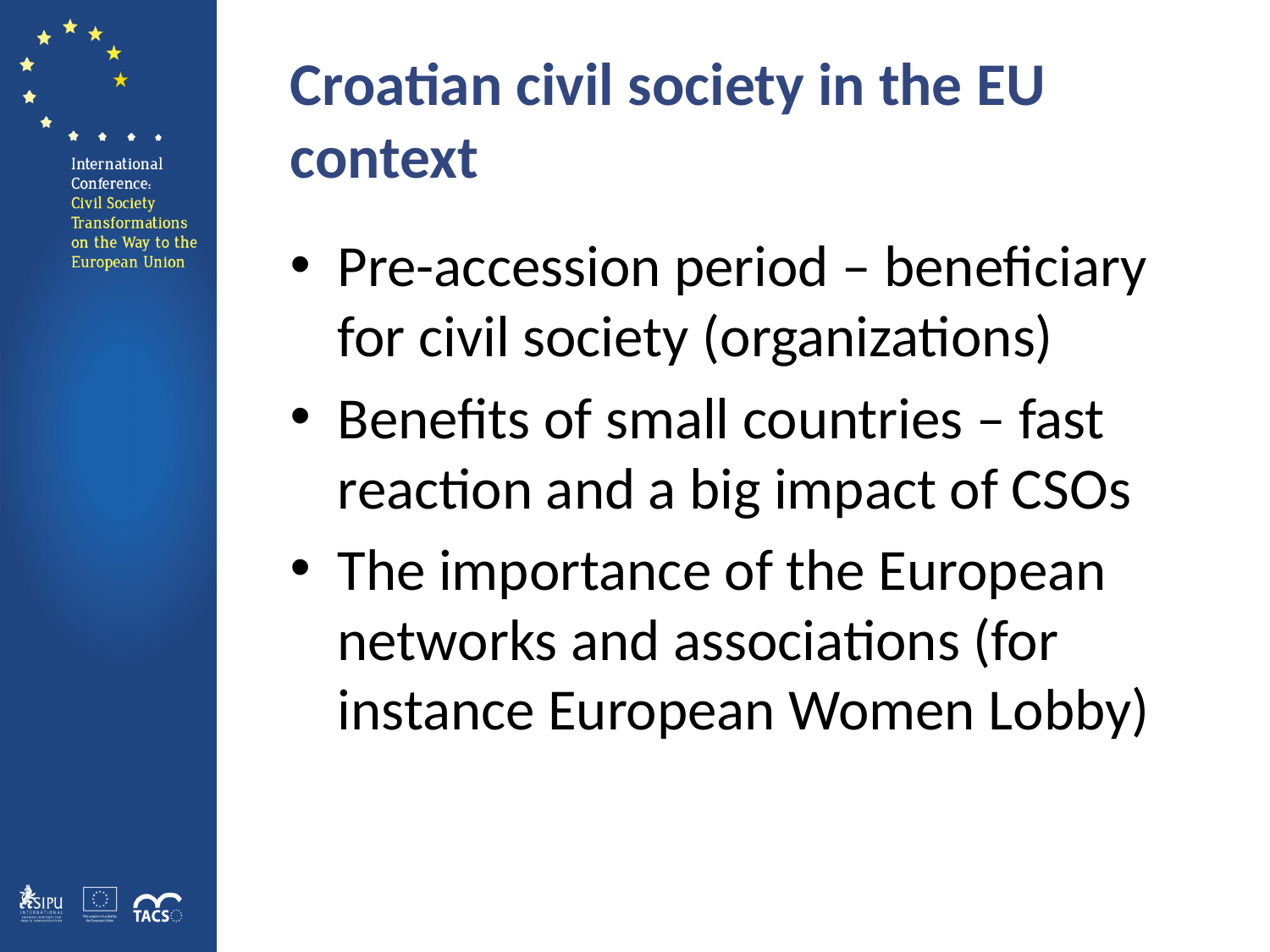

# Croatian civil society in the EU context
Pre-accession period – beneficiary for civil society (organizations)
Benefits of small countries – fast reaction and a big impact of CSOs
The importance of the European networks and associations (for instance European Women Lobby)